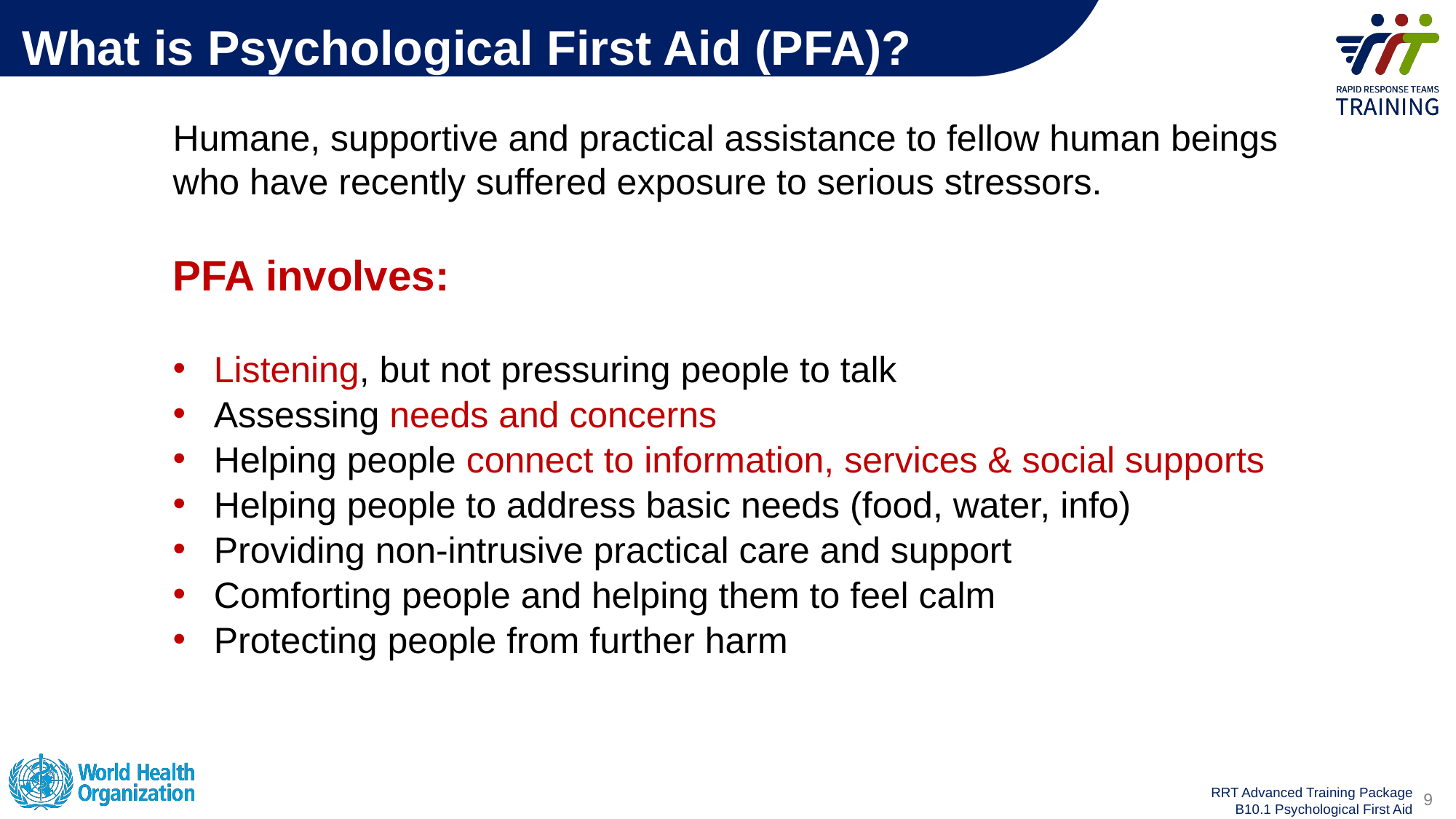

What is Psychological First Aid (PFA)?
Humane, supportive and practical assistance to fellow human beings who have recently suffered exposure to serious stressors.

PFA involves:

Listening, but not pressuring people to talk
Assessing needs and concerns
Helping people connect to information, services & social supports
Helping people to address basic needs (food, water, info)
Providing non-intrusive practical care and support
Comforting people and helping them to feel calm
Protecting people from further harm